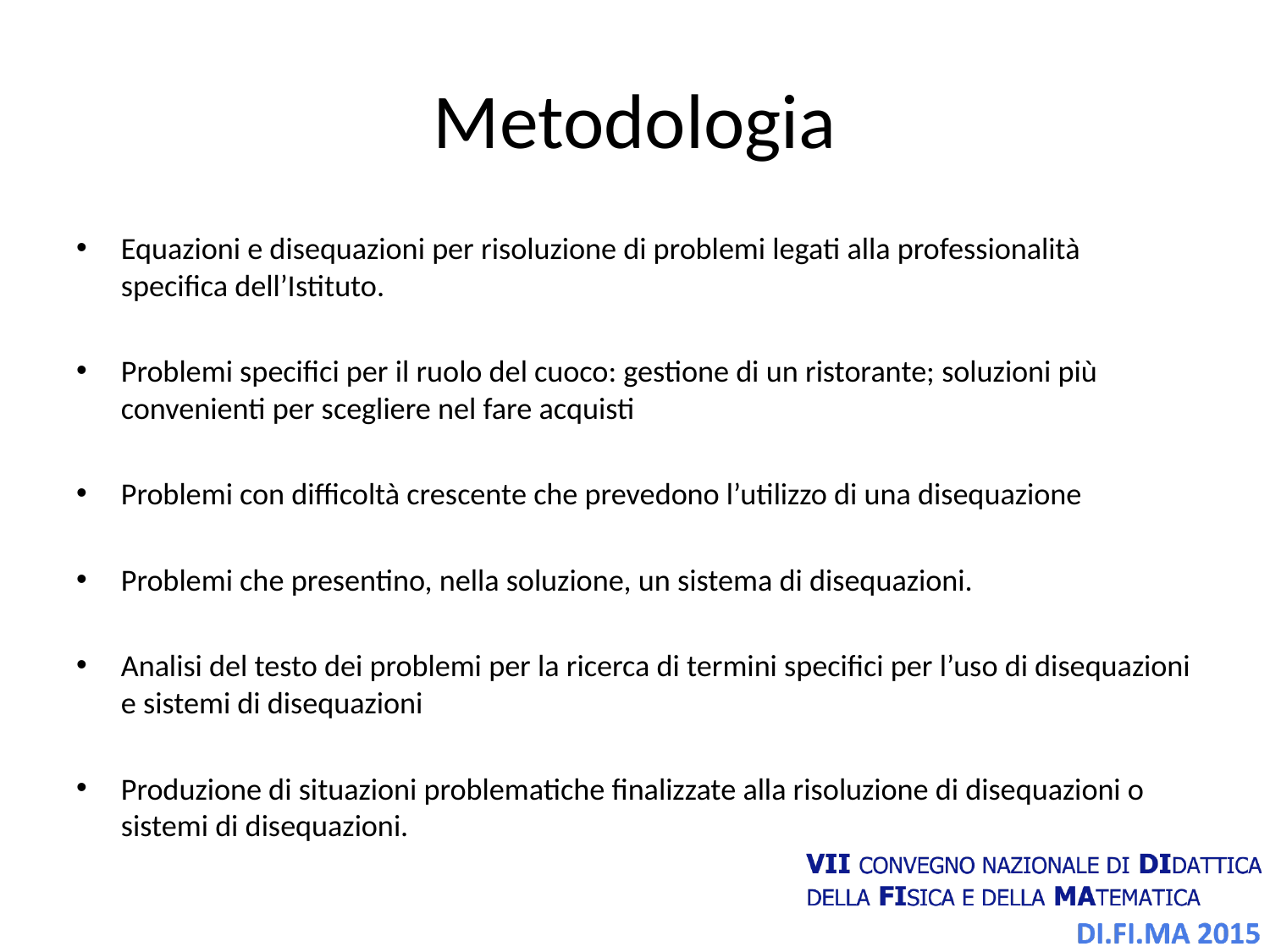

# Metodologia
Equazioni e disequazioni per risoluzione di problemi legati alla professionalità specifica dell’Istituto.

Problemi specifici per il ruolo del cuoco: gestione di un ristorante; soluzioni più convenienti per scegliere nel fare acquisti

Problemi con difficoltà crescente che prevedono l’utilizzo di una disequazione

Problemi che presentino, nella soluzione, un sistema di disequazioni.

Analisi del testo dei problemi per la ricerca di termini specifici per l’uso di disequazioni e sistemi di disequazioni

Produzione di situazioni problematiche finalizzate alla risoluzione di disequazioni o sistemi di disequazioni.